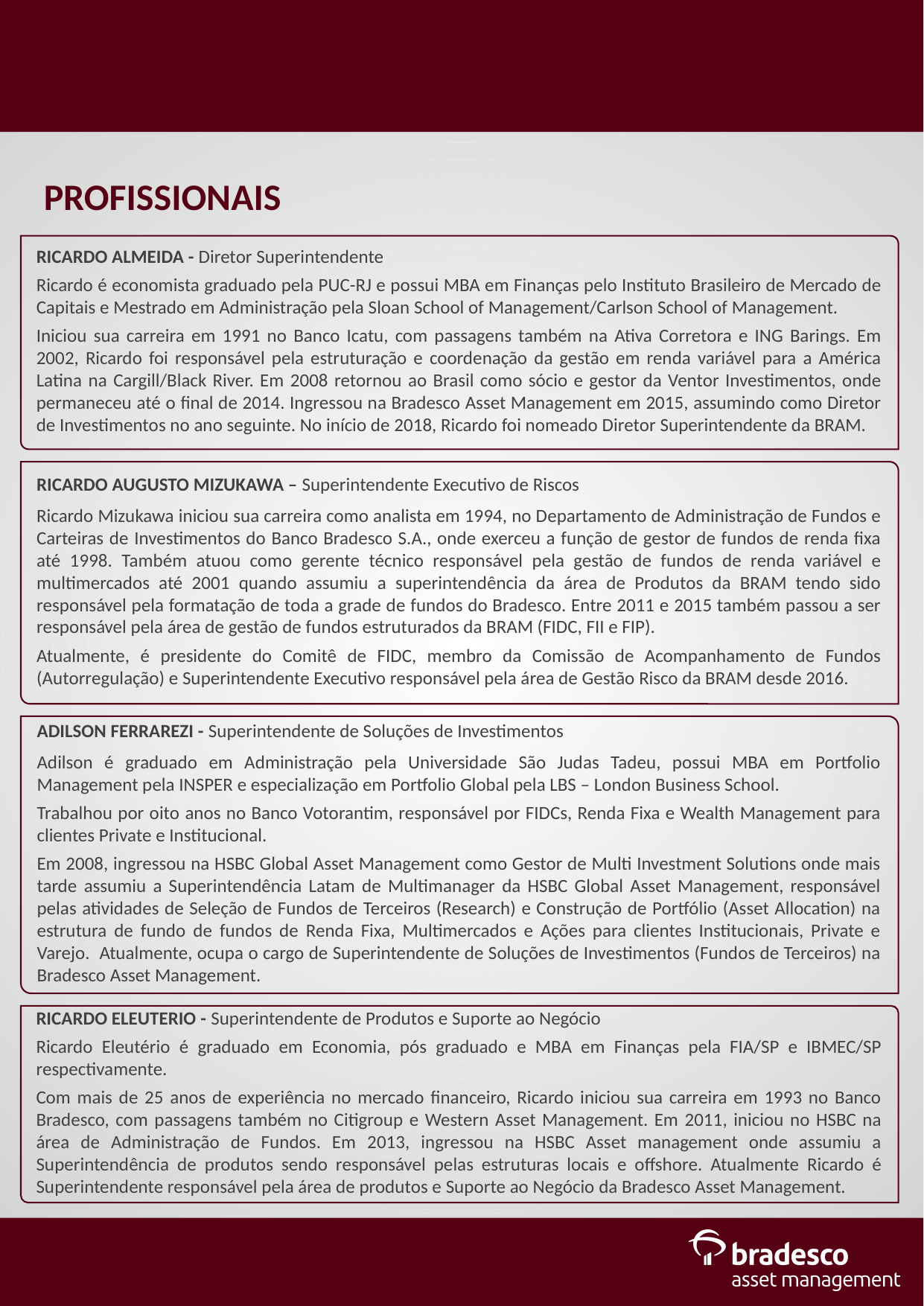

PROFISSIONAIS
RICARDO ALMEIDA - Diretor Superintendente
Ricardo é economista graduado pela PUC-RJ e possui MBA em Finanças pelo Instituto Brasileiro de Mercado de Capitais e Mestrado em Administração pela Sloan School of Management/Carlson School of Management.
Iniciou sua carreira em 1991 no Banco Icatu, com passagens também na Ativa Corretora e ING Barings. Em 2002, Ricardo foi responsável pela estruturação e coordenação da gestão em renda variável para a América Latina na Cargill/Black River. Em 2008 retornou ao Brasil como sócio e gestor da Ventor Investimentos, onde permaneceu até o final de 2014. Ingressou na Bradesco Asset Management em 2015, assumindo como Diretor de Investimentos no ano seguinte. No início de 2018, Ricardo foi nomeado Diretor Superintendente da BRAM.
RICARDO AUGUSTO MIZUKAWA – Superintendente Executivo de Riscos
Ricardo Mizukawa iniciou sua carreira como analista em 1994, no Departamento de Administração de Fundos e Carteiras de Investimentos do Banco Bradesco S.A., onde exerceu a função de gestor de fundos de renda fixa até 1998. Também atuou como gerente técnico responsável pela gestão de fundos de renda variável e multimercados até 2001 quando assumiu a superintendência da área de Produtos da BRAM tendo sido responsável pela formatação de toda a grade de fundos do Bradesco. Entre 2011 e 2015 também passou a ser responsável pela área de gestão de fundos estruturados da BRAM (FIDC, FII e FIP).
Atualmente, é presidente do Comitê de FIDC, membro da Comissão de Acompanhamento de Fundos (Autorregulação) e Superintendente Executivo responsável pela área de Gestão Risco da BRAM desde 2016.
ADILSON FERRAREZI - Superintendente de Soluções de Investimentos
Adilson é graduado em Administração pela Universidade São Judas Tadeu, possui MBA em Portfolio Management pela INSPER e especialização em Portfolio Global pela LBS – London Business School.
Trabalhou por oito anos no Banco Votorantim, responsável por FIDCs, Renda Fixa e Wealth Management para clientes Private e Institucional.
Em 2008, ingressou na HSBC Global Asset Management como Gestor de Multi Investment Solutions onde mais tarde assumiu a Superintendência Latam de Multimanager da HSBC Global Asset Management, responsável pelas atividades de Seleção de Fundos de Terceiros (Research) e Construção de Portfólio (Asset Allocation) na estrutura de fundo de fundos de Renda Fixa, Multimercados e Ações para clientes Institucionais, Private e Varejo.  Atualmente, ocupa o cargo de Superintendente de Soluções de Investimentos (Fundos de Terceiros) na Bradesco Asset Management.
RICARDO ELEUTERIO - Superintendente de Produtos e Suporte ao Negócio
Ricardo Eleutério é graduado em Economia, pós graduado e MBA em Finanças pela FIA/SP e IBMEC/SP respectivamente.
Com mais de 25 anos de experiência no mercado financeiro, Ricardo iniciou sua carreira em 1993 no Banco Bradesco, com passagens também no Citigroup e Western Asset Management. Em 2011, iniciou no HSBC na área de Administração de Fundos. Em 2013, ingressou na HSBC Asset management onde assumiu a Superintendência de produtos sendo responsável pelas estruturas locais e offshore. Atualmente Ricardo é Superintendente responsável pela área de produtos e Suporte ao Negócio da Bradesco Asset Management.